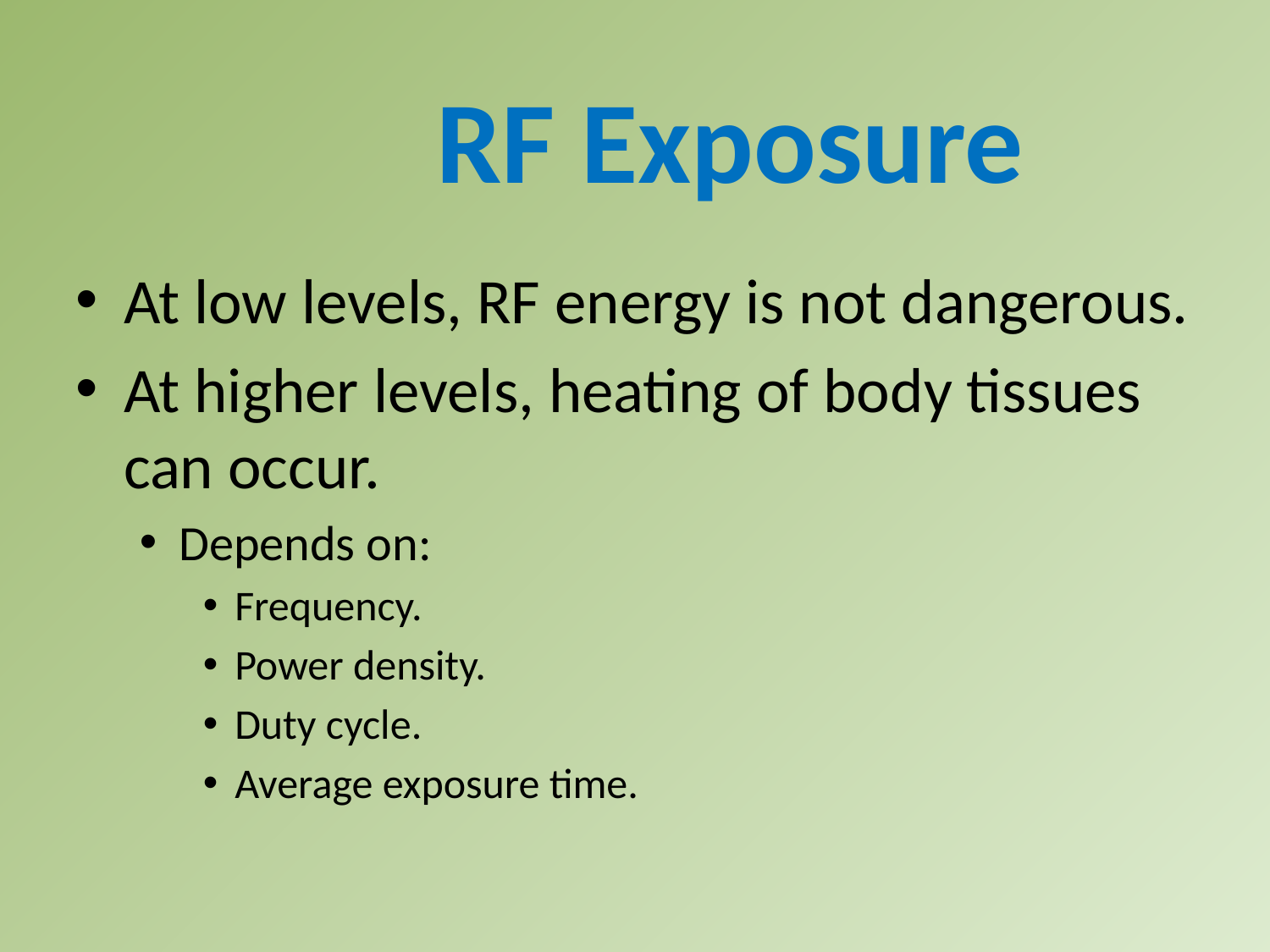

RF Exposure
At low levels, RF energy is not dangerous.
At higher levels, heating of body tissues can occur.
Depends on:
Frequency.
Power density.
Duty cycle.
Average exposure time.